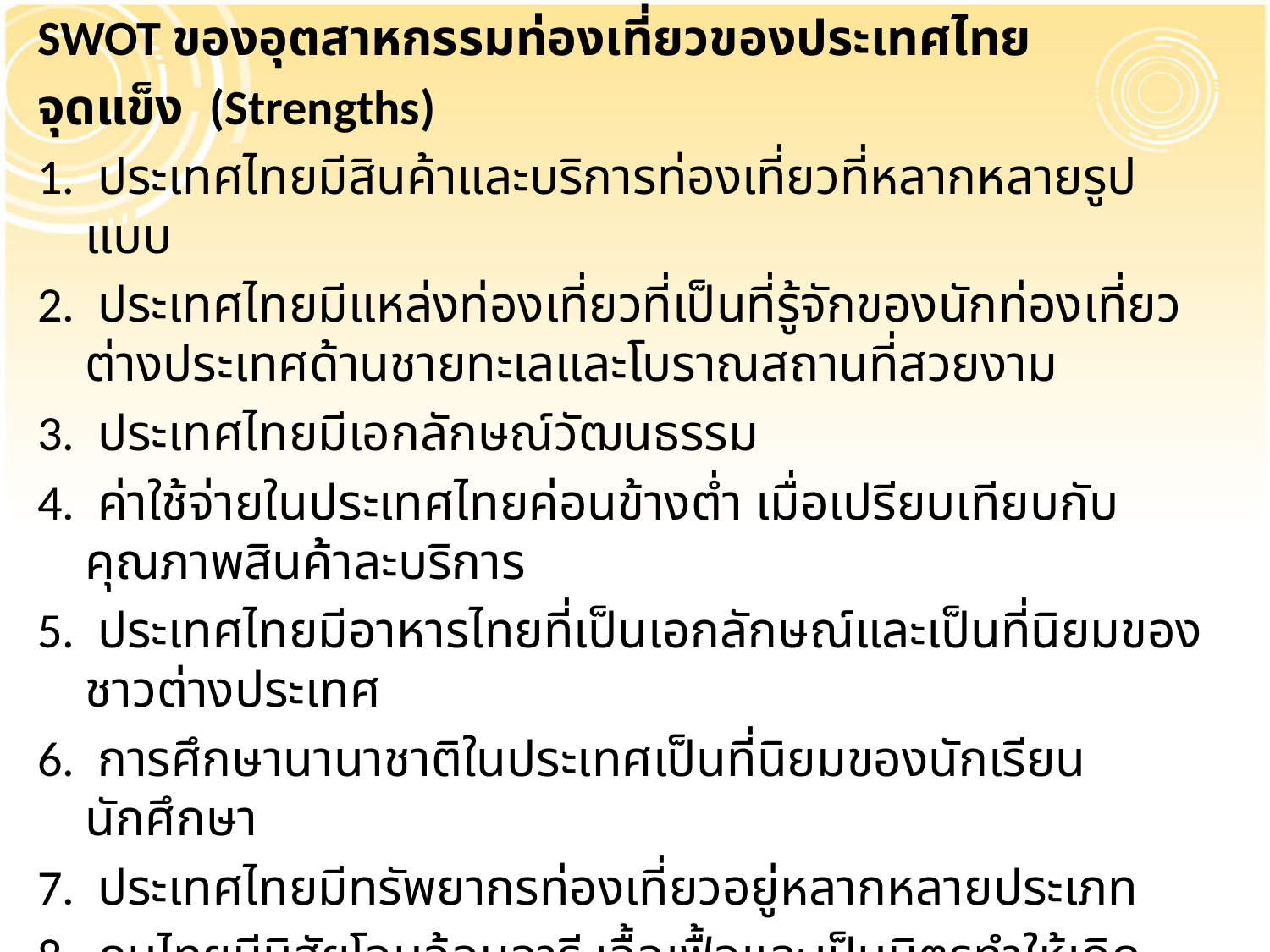

SWOT ของอุตสาหกรรมท่องเที่ยวของประเทศไทย
จุดแข็ง  (Strengths)
1.  ประเทศไทยมีสินค้าและบริการท่องเที่ยวที่หลากหลายรูปแบบ
2.  ประเทศไทยมีแหล่งท่องเที่ยวที่เป็นที่รู้จักของนักท่องเที่ยวต่างประเทศด้านชายทะเลและโบราณสถานที่สวยงาม
3.  ประเทศไทยมีเอกลักษณ์วัฒนธรรม
4.  ค่าใช้จ่ายในประเทศไทยค่อนข้างต่ำ เมื่อเปรียบเทียบกับคุณภาพสินค้าละบริการ
5.  ประเทศไทยมีอาหารไทยที่เป็นเอกลักษณ์และเป็นที่นิยมของชาวต่างประเทศ
6.  การศึกษานานาชาติในประเทศเป็นที่นิยมของนักเรียน นักศึกษา
7.  ประเทศไทยมีทรัพยากรท่องเที่ยวอยู่หลากหลายประเภท
8.  คนไทยมีนิสัยโอบอ้อมอารี เอื้อเฟื้อและเป็นมิตรทำให้เกิดภาพลักษณ์ที่เป็นเอกลักษณ์
9.  เป็นศูนย์กลางทางภูมิศาสตร์ของเอเชียตะวันออกเฉียงใต้ สะดวกในการเดินทาง